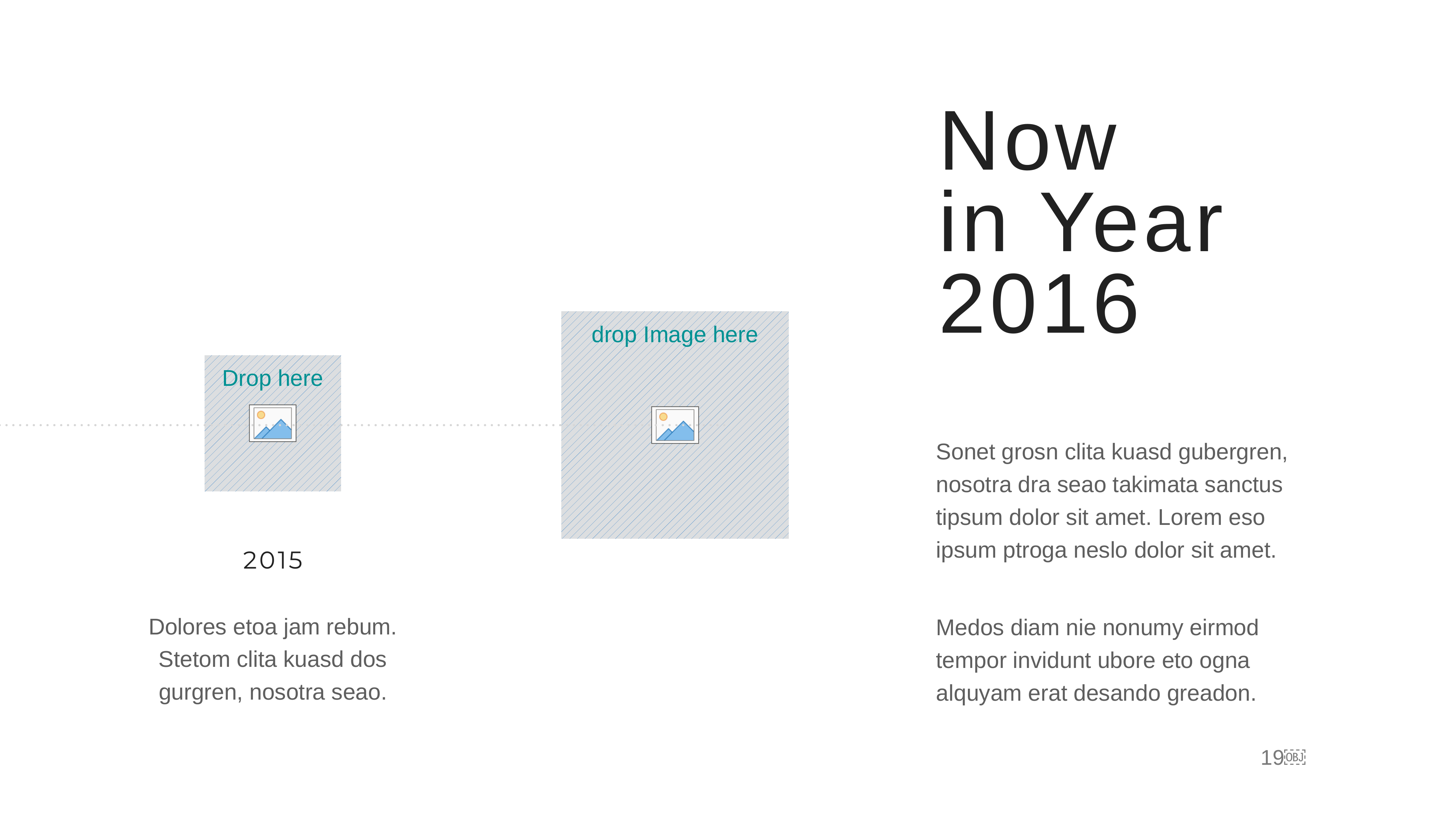

Now
in Year
2016

Sonet grosn clita kuasd gubergren, nosotra dra seao takimata sanctus tipsum dolor sit amet. Lorem eso ipsum ptroga neslo dolor sit amet.
Medos diam nie nonumy eirmod tempor invidunt ubore eto ogna alquyam erat desando greadon.

2015
Dolores etoa jam rebum. Stetom clita kuasd dos gurgren, nosotra seao.